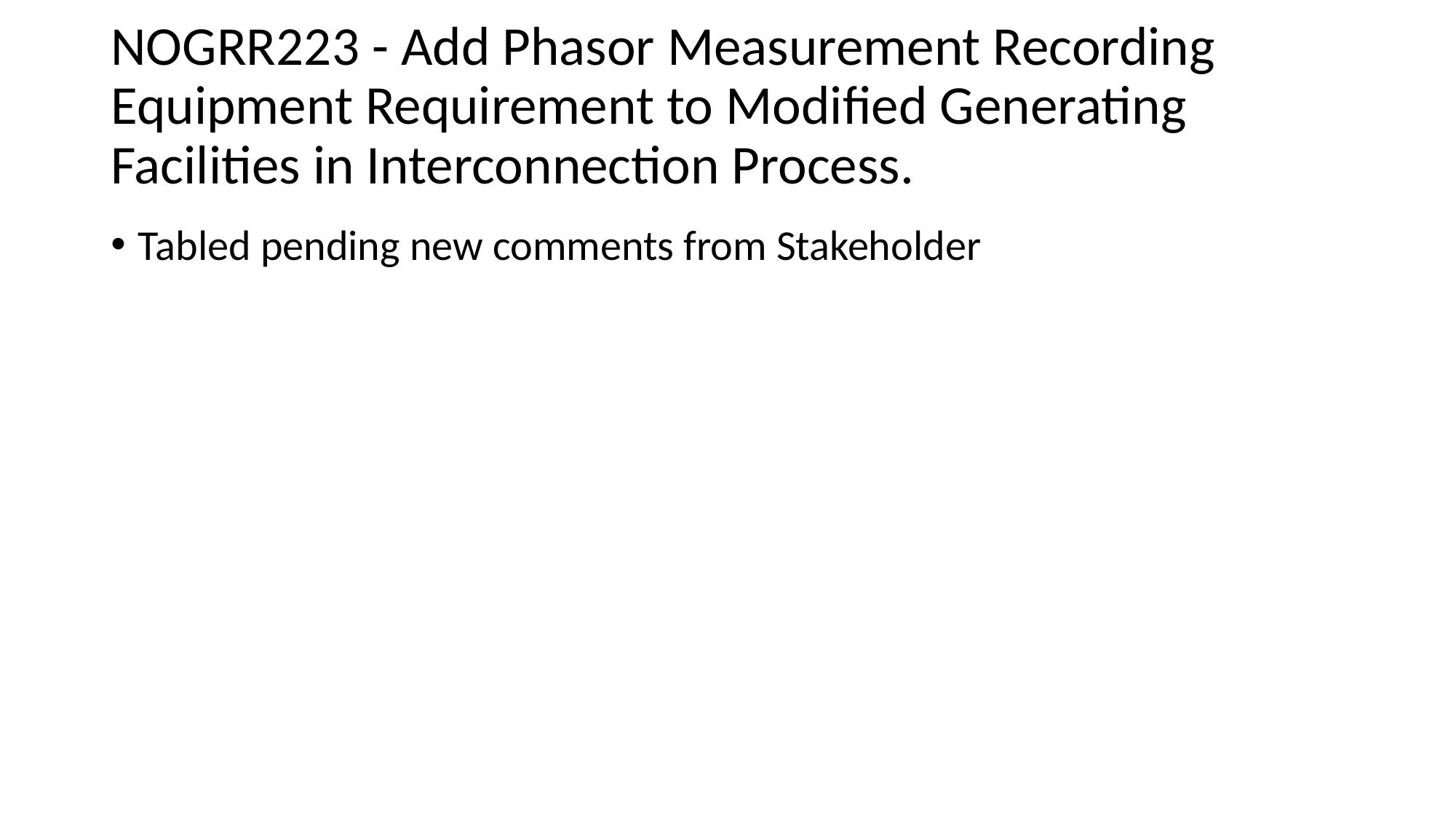

# NOGRR223 - Add Phasor Measurement Recording Equipment Requirement to Modified Generating Facilities in Interconnection Process.
Tabled pending new comments from Stakeholder